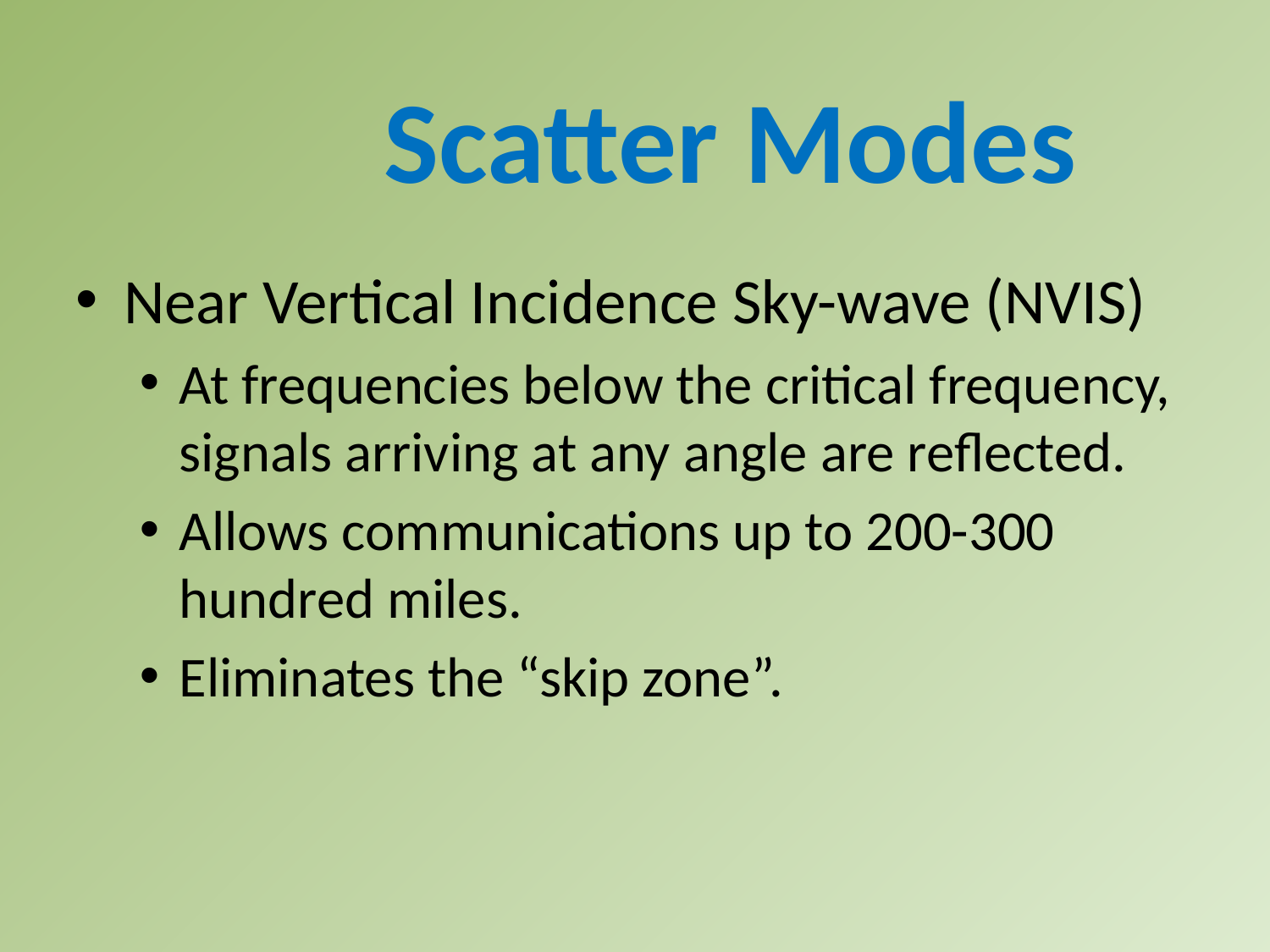

Scatter Modes
Near Vertical Incidence Sky-wave (NVIS)
At frequencies below the critical frequency, signals arriving at any angle are reflected.
Allows communications up to 200-300 hundred miles.
Eliminates the “skip zone”.